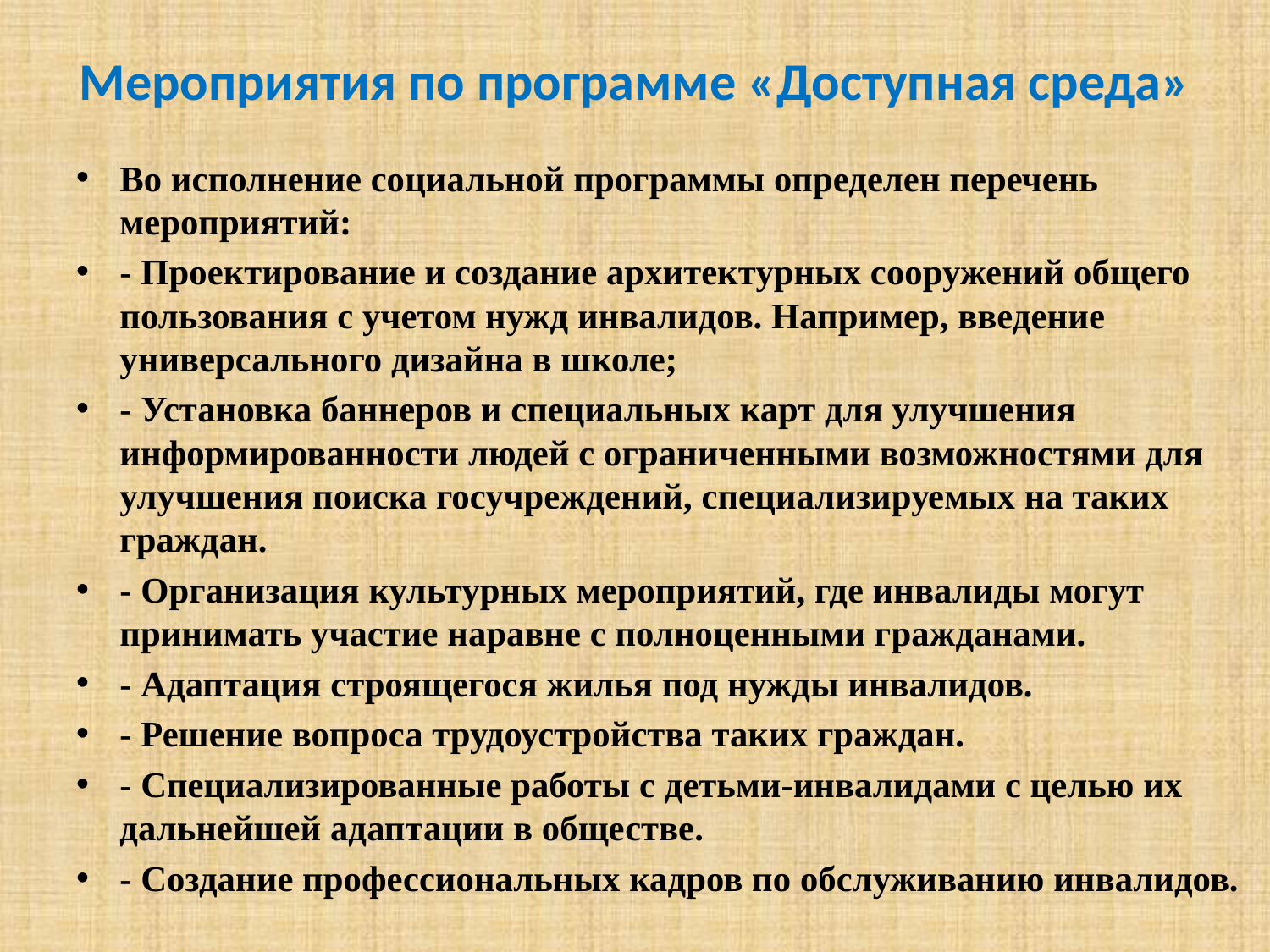

# Мероприятия по программе «Доступная среда»
Во исполнение социальной программы определен перечень мероприятий:
- Проектирование и создание архитектурных сооружений общего пользования с учетом нужд инвалидов. Например, введение универсального дизайна в школе;
- Установка баннеров и специальных карт для улучшения информированности людей с ограниченными возможностями для улучшения поиска госучреждений, специализируемых на таких граждан.
- Организация культурных мероприятий, где инвалиды могут принимать участие наравне с полноценными гражданами.
- Адаптация строящегося жилья под нужды инвалидов.
- Решение вопроса трудоустройства таких граждан.
- Специализированные работы с детьми-инвалидами с целью их дальнейшей адаптации в обществе.
- Создание профессиональных кадров по обслуживанию инвалидов.